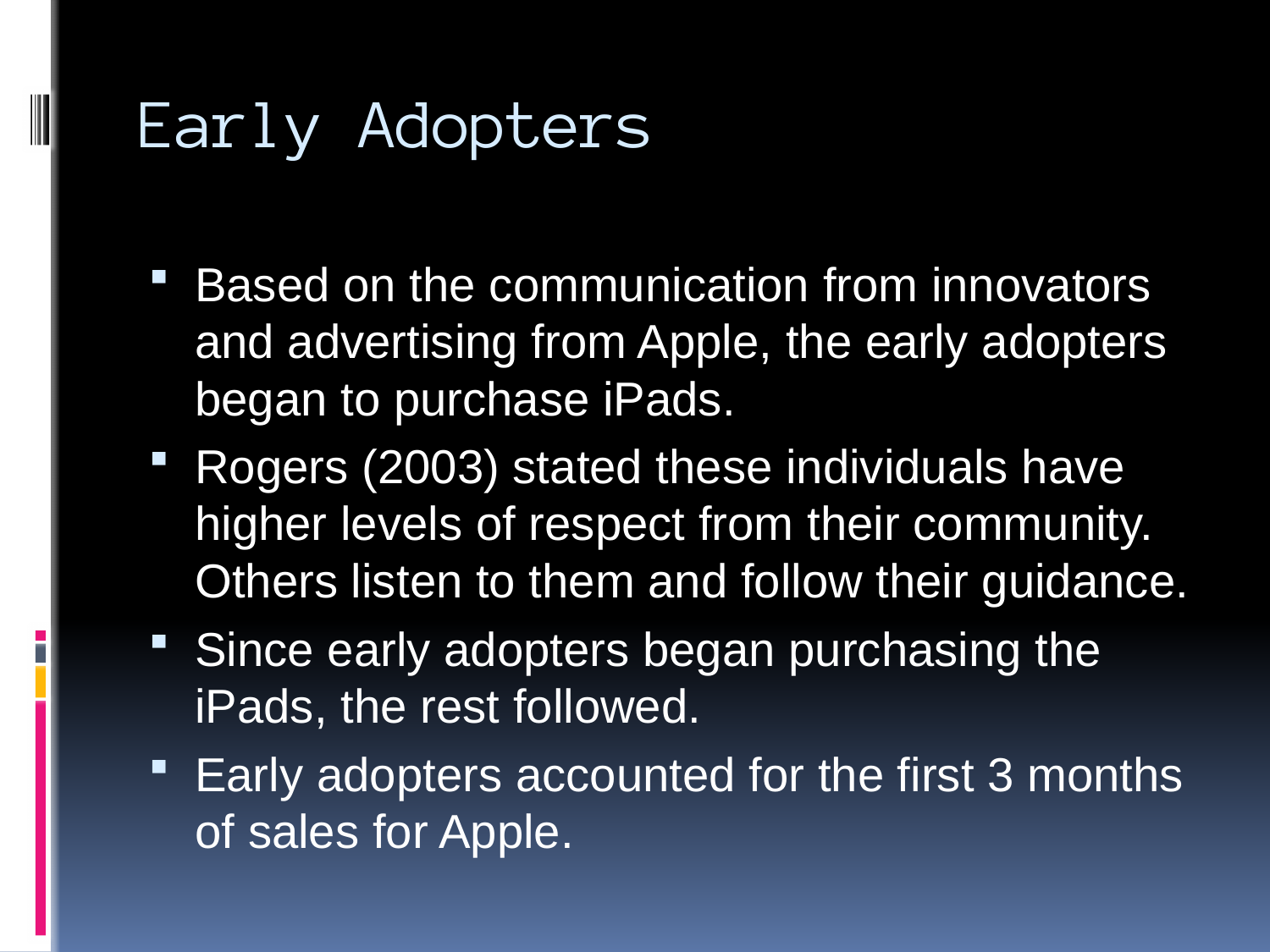

# Early Adopters
Based on the communication from innovators and advertising from Apple, the early adopters began to purchase iPads.
Rogers (2003) stated these individuals have higher levels of respect from their community.  Others listen to them and follow their guidance.
Since early adopters began purchasing the iPads, the rest followed.
Early adopters accounted for the first 3 months of sales for Apple.